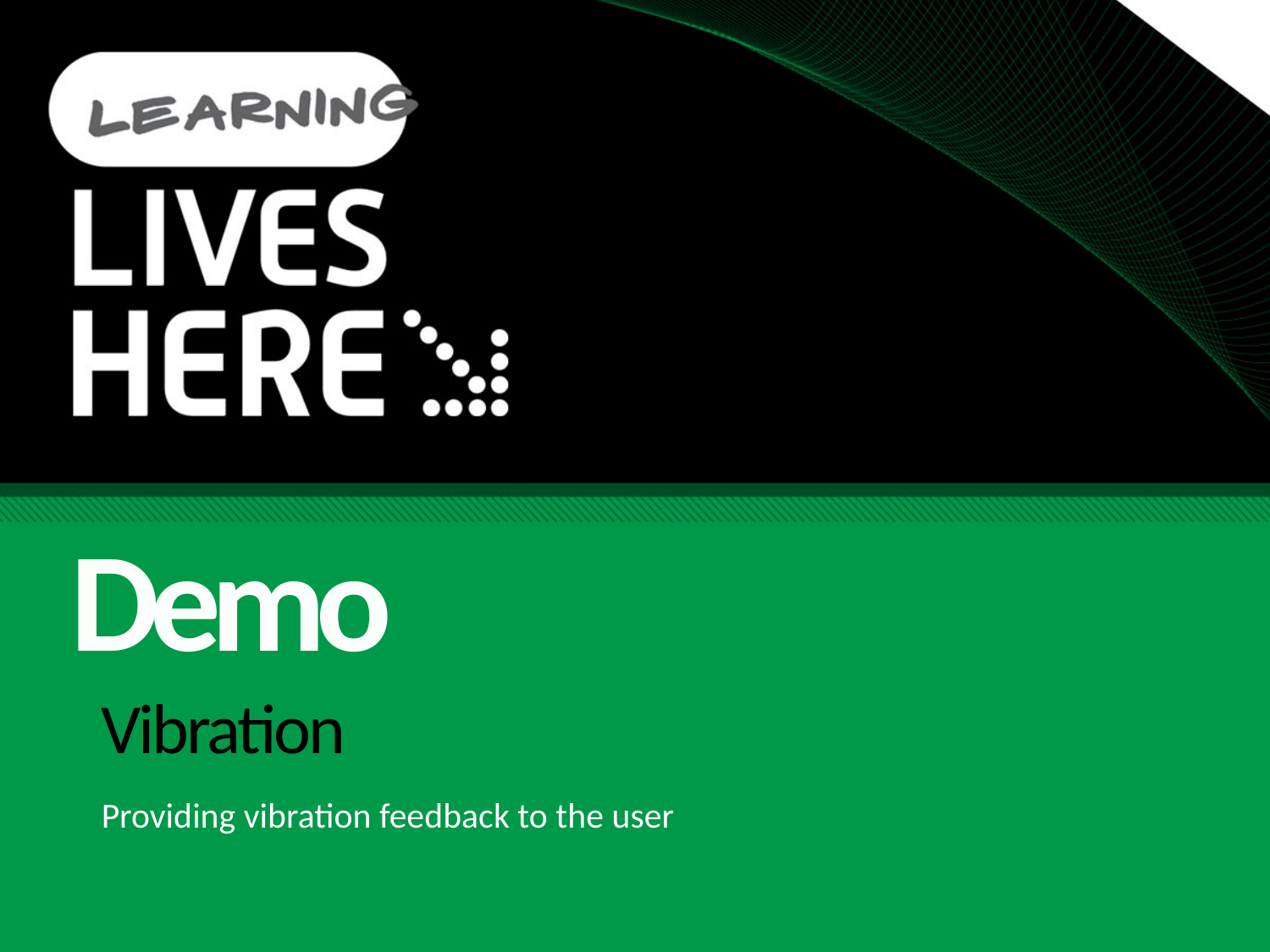

Demo
# Vibration
Providing vibration feedback to the user